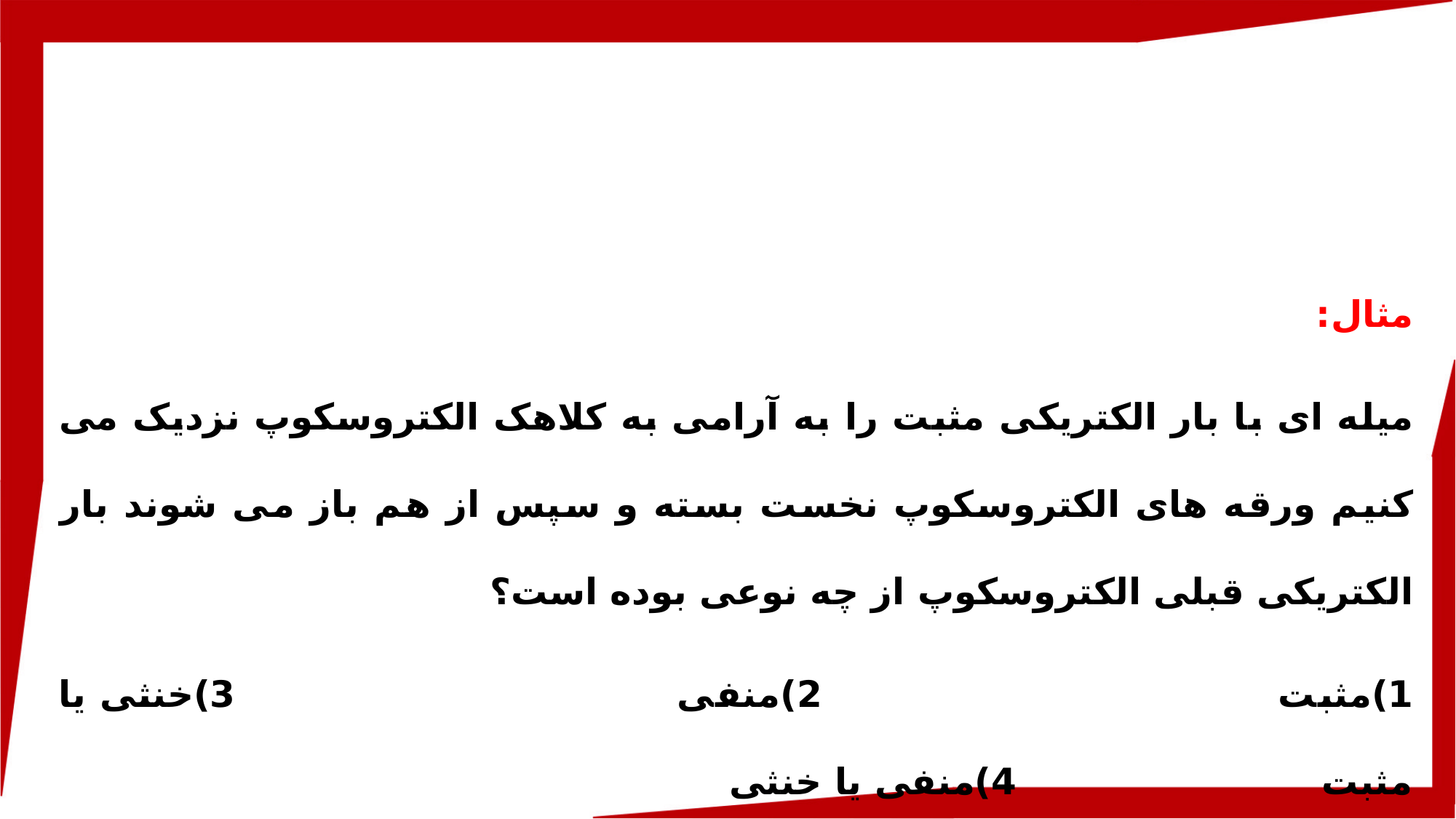

مثال:
میله ای با بار الکتریکی مثبت را به آرامی به کلاهک الکتروسکوپ نزدیک می کنیم ورقه های الکتروسکوپ نخست بسته و سپس از هم باز می شوند بار الکتریکی قبلی الکتروسکوپ از چه نوعی بوده است؟
1)مثبت                                 2)منفی                                3)خنثی یا مثبت                        4)منفی یا خنثی